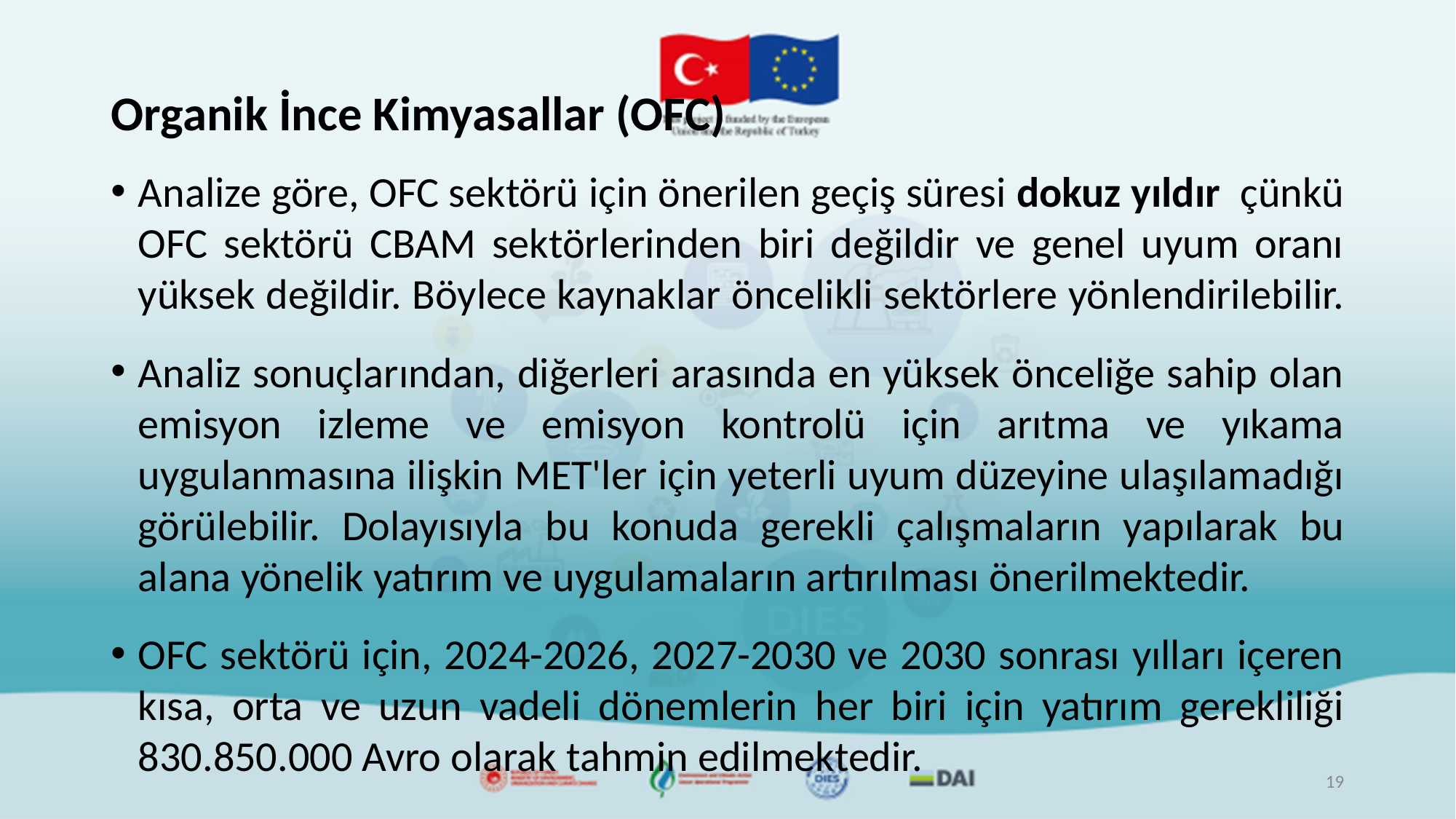

# Organik İnce Kimyasallar (OFC)
Analize göre, OFC sektörü için önerilen geçiş süresi dokuz yıldır  çünkü OFC sektörü CBAM sektörlerinden biri değildir ve genel uyum oranı yüksek değildir. Böylece kaynaklar öncelikli sektörlere yönlendirilebilir.
Analiz sonuçlarından, diğerleri arasında en yüksek önceliğe sahip olan emisyon izleme ve emisyon kontrolü için arıtma ve yıkama uygulanmasına ilişkin MET'ler için yeterli uyum düzeyine ulaşılamadığı görülebilir. Dolayısıyla bu konuda gerekli çalışmaların yapılarak bu alana yönelik yatırım ve uygulamaların artırılması önerilmektedir.
OFC sektörü için, 2024-2026, 2027-2030 ve 2030 sonrası yılları içeren kısa, orta ve uzun vadeli dönemlerin her biri için yatırım gerekliliği 830.850.000 Avro olarak tahmin edilmektedir.
19